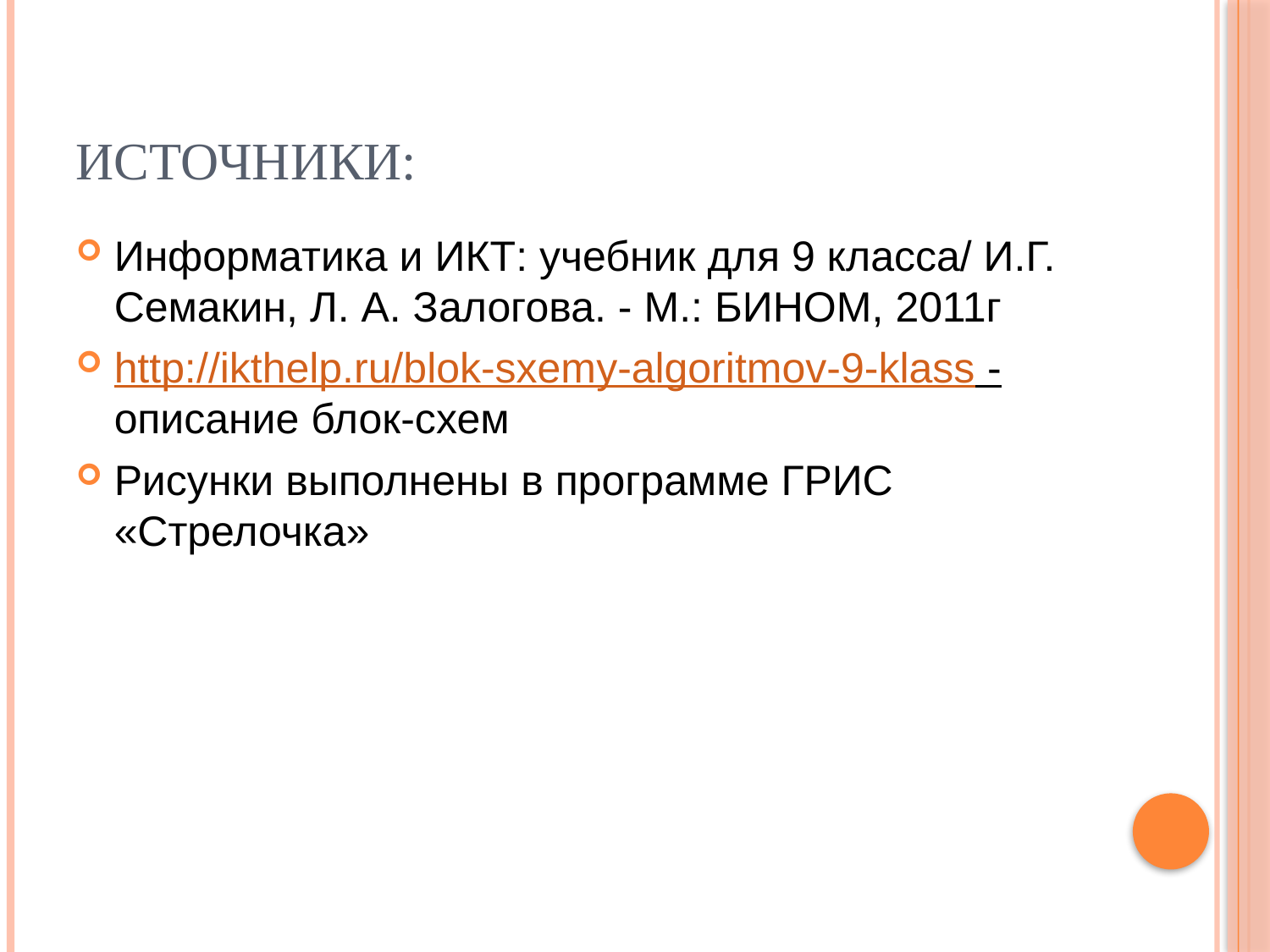

# Источники:
Информатика и ИКТ: учебник для 9 класса/ И.Г. Семакин, Л. А. Залогова. - М.: БИНОМ, 2011г
http://ikthelp.ru/blok-sxemy-algoritmov-9-klass - описание блок-схем
Рисунки выполнены в программе ГРИС «Стрелочка»